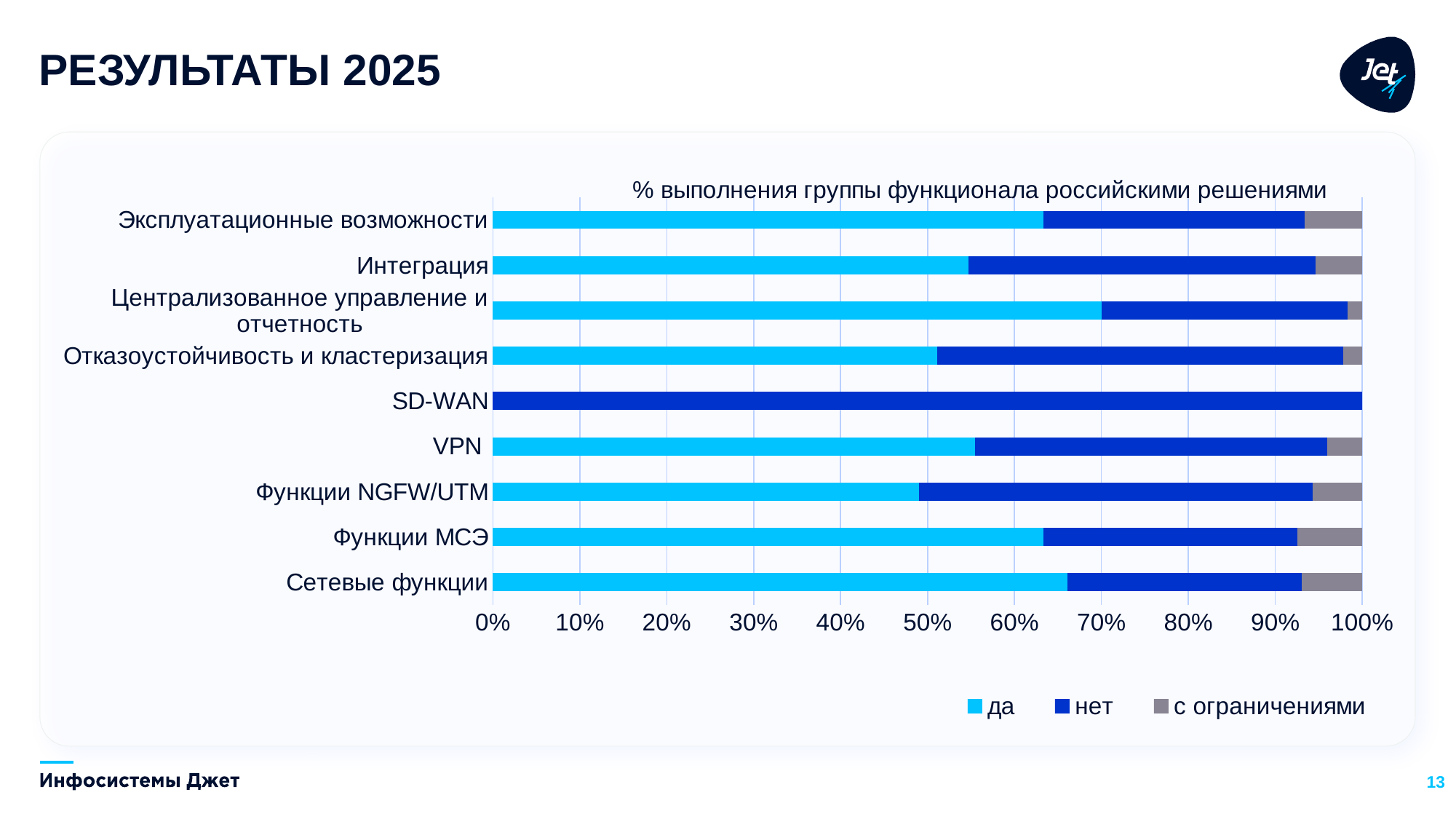

# Результаты 2025

### Chart: % выполнения группы функционала российскими решениями

| Category | да | нет | с ограничениями |
|---|---|---|---|
| Сетевые функции | 0.6608695652173913 | 0.26956521739130435 | 0.06956521739130435 |
| Функции МСЭ | 0.6333333333333333 | 0.2916666666666667 | 0.075 |
| Функции NGFW/UTM | 0.49 | 0.4533333333333333 | 0.056666666666666664 |
| VPN  | 0.5542857142857143 | 0.4057142857142857 | 0.04 |
| SD-WAN | 0.0 | 1.0 | 0.0 |
| Отказоустойчивость и кластеризация | 0.5111111111111111 | 0.4666666666666667 | 0.022222222222222223 |
| Централизованное управление и отчетность | 0.7 | 0.2833333333333333 | 0.016666666666666666 |
| Интеграция | 0.5466666666666666 | 0.4 | 0.05333333333333334 |
| Эксплуатационные возможности | 0.6333333333333333 | 0.3 | 0.06666666666666667 |